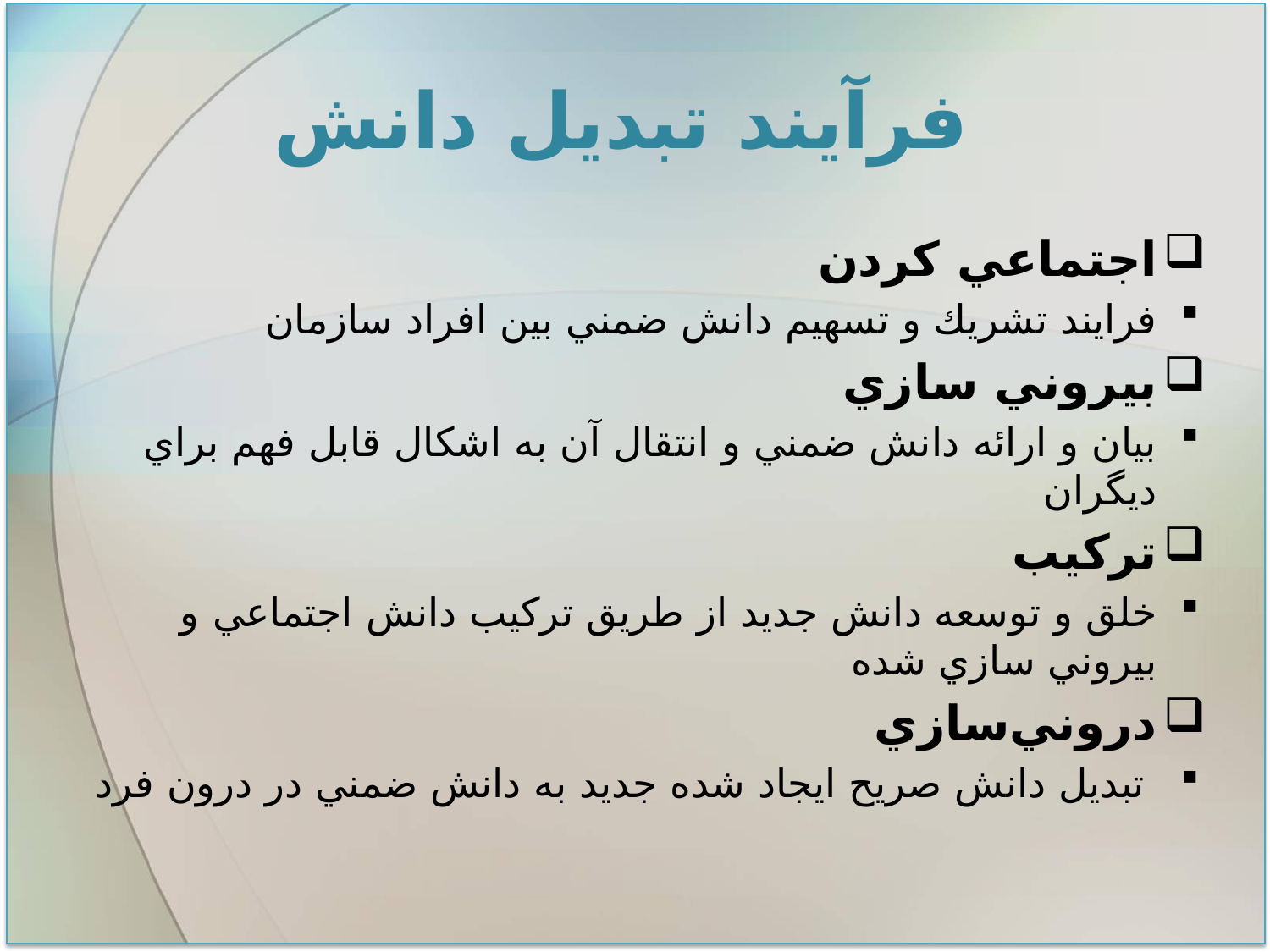

# فرآيند تبدیل دانش
اجتماعي كردن
فرايند تشريك و تسهيم دانش ضمني بين افراد سازمان
بيروني سازي
بيان و ارائه دانش ضمني و انتقال آن به اشكال قابل فهم براي ديگران
تركيب
خلق و توسعه دانش جدید از طريق ترکیب دانش اجتماعي و بيروني سازي شده
دروني‌سازي
 تبديل دانش صريح ايجاد شده جديد به دانش ضمني در درون فرد